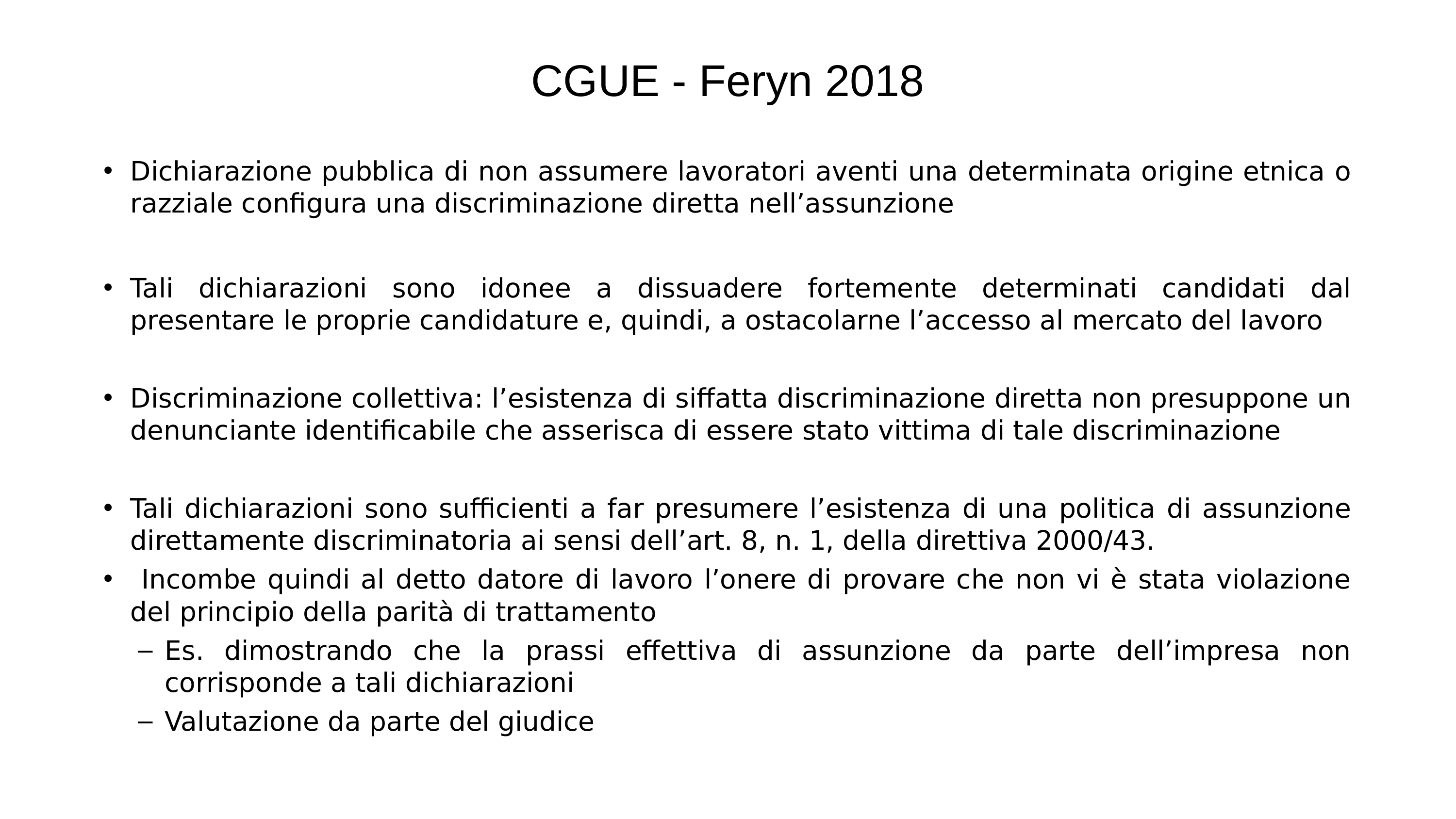

# CGUE - Feryn 2018
Dichiarazione pubblica di non assumere lavoratori aventi una determinata origine etnica o razziale configura una discriminazione diretta nell’assunzione

Tali dichiarazioni sono idonee a dissuadere fortemente determinati candidati dal presentare le proprie candidature e, quindi, a ostacolarne l’accesso al mercato del lavoro

Discriminazione collettiva: l’esistenza di siffatta discriminazione diretta non presuppone un denunciante identificabile che asserisca di essere stato vittima di tale discriminazione

Tali dichiarazioni sono sufficienti a far presumere l’esistenza di una politica di assunzione direttamente discriminatoria ai sensi dell’art. 8, n. 1, della direttiva 2000/43.
 Incombe quindi al detto datore di lavoro l’onere di provare che non vi è stata violazione del principio della parità di trattamento
Es. dimostrando che la prassi effettiva di assunzione da parte dell’impresa non corrisponde a tali dichiarazioni
Valutazione da parte del giudice